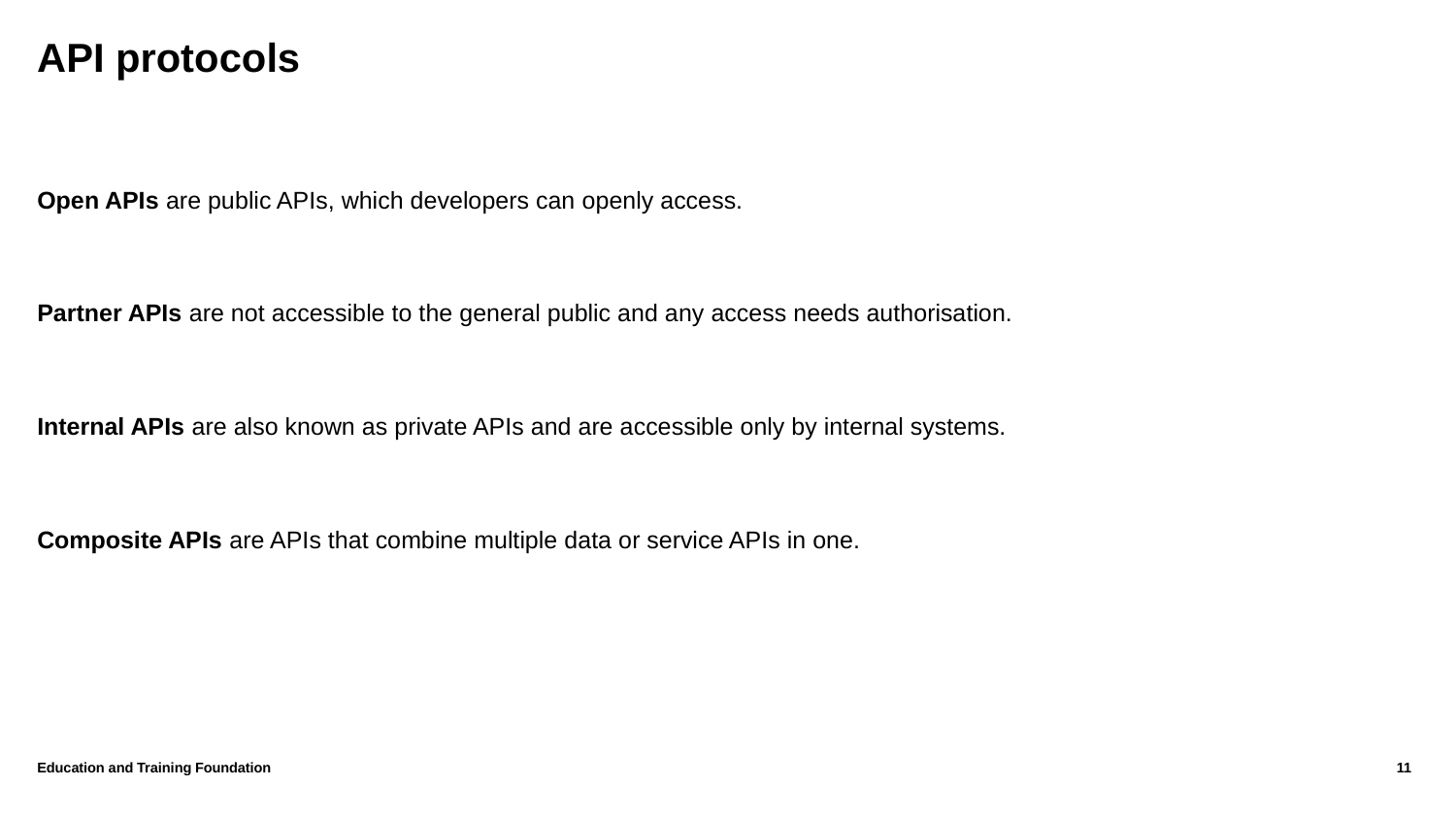

# API protocols
Open APIs are public APIs, which developers can openly access.​
​
Partner APIs are not accessible to the general public and any access needs authorisation.​
​
Internal APIs are also known as private APIs and are accessible only by internal systems.​
​
Composite APIs are APIs that combine multiple data or service APIs in one.

Education and Training Foundation
11